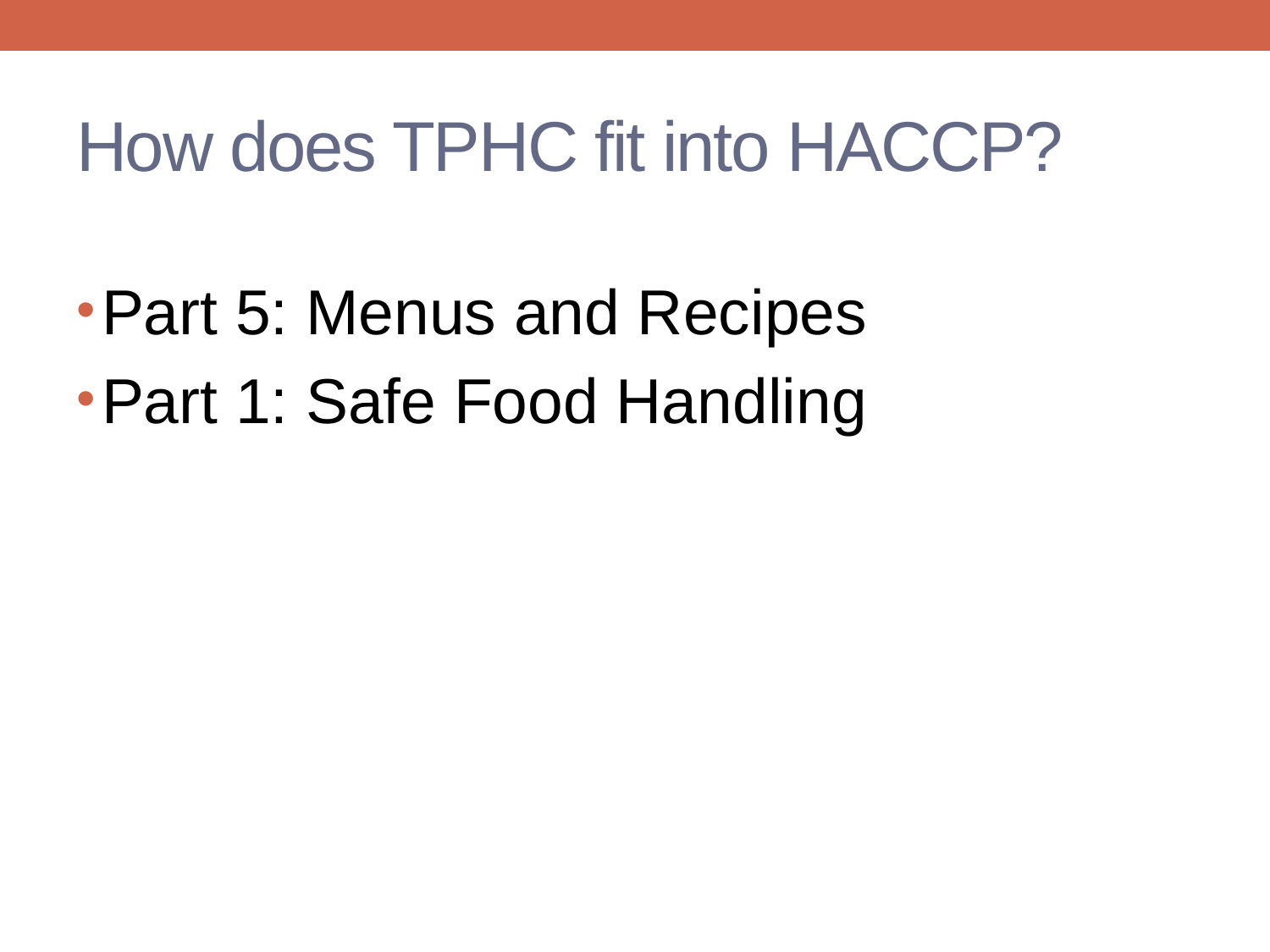

# How does TPHC fit into HACCP?
Part 5: Menus and Recipes
Part 1: Safe Food Handling